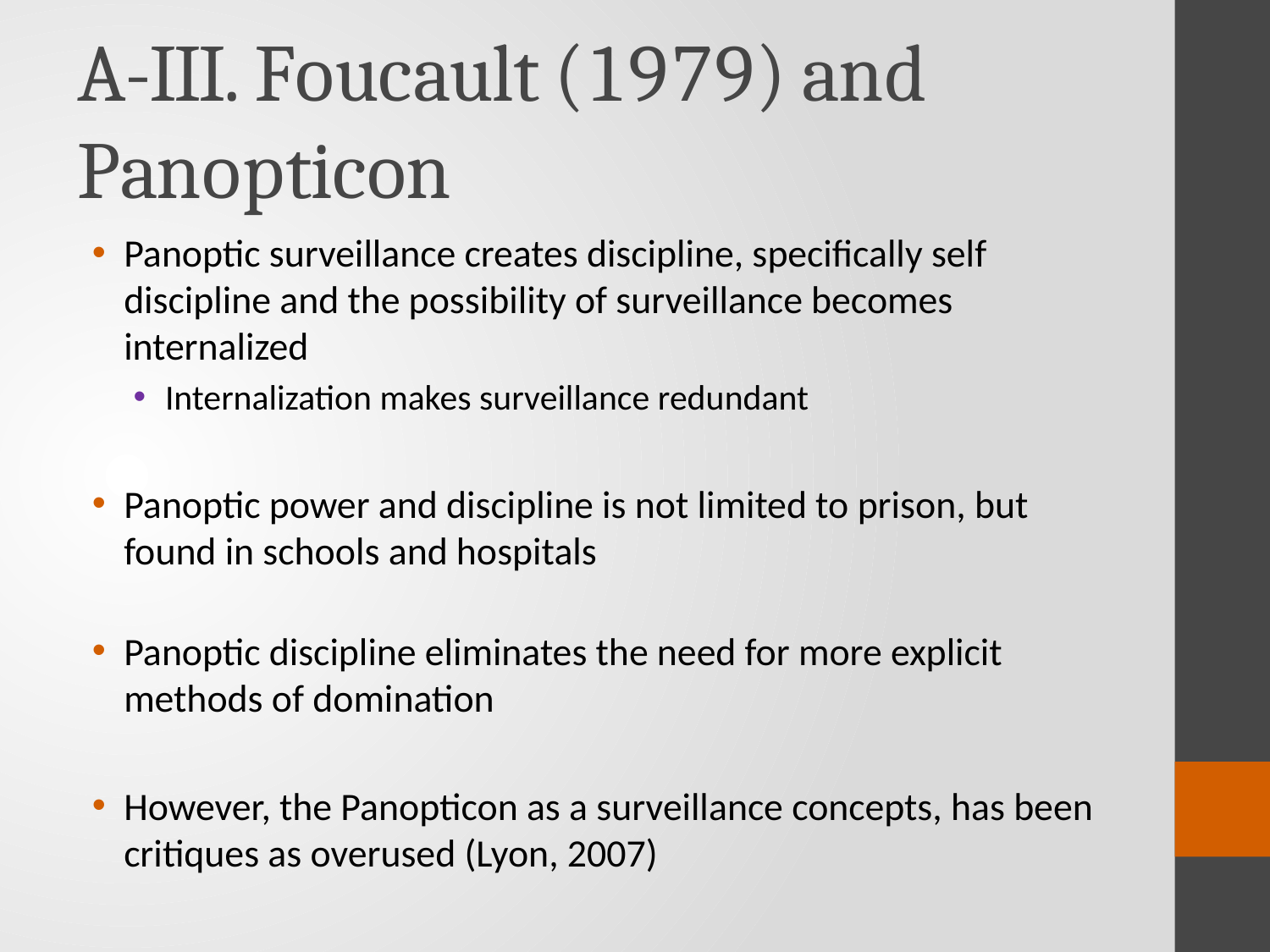

# A-III. Foucault (1979) and Panopticon
Panoptic surveillance creates discipline, specifically self discipline and the possibility of surveillance becomes internalized
Internalization makes surveillance redundant

Panoptic power and discipline is not limited to prison, but found in schools and hospitals
Panoptic discipline eliminates the need for more explicit methods of domination

However, the Panopticon as a surveillance concepts, has been critiques as overused (Lyon, 2007)